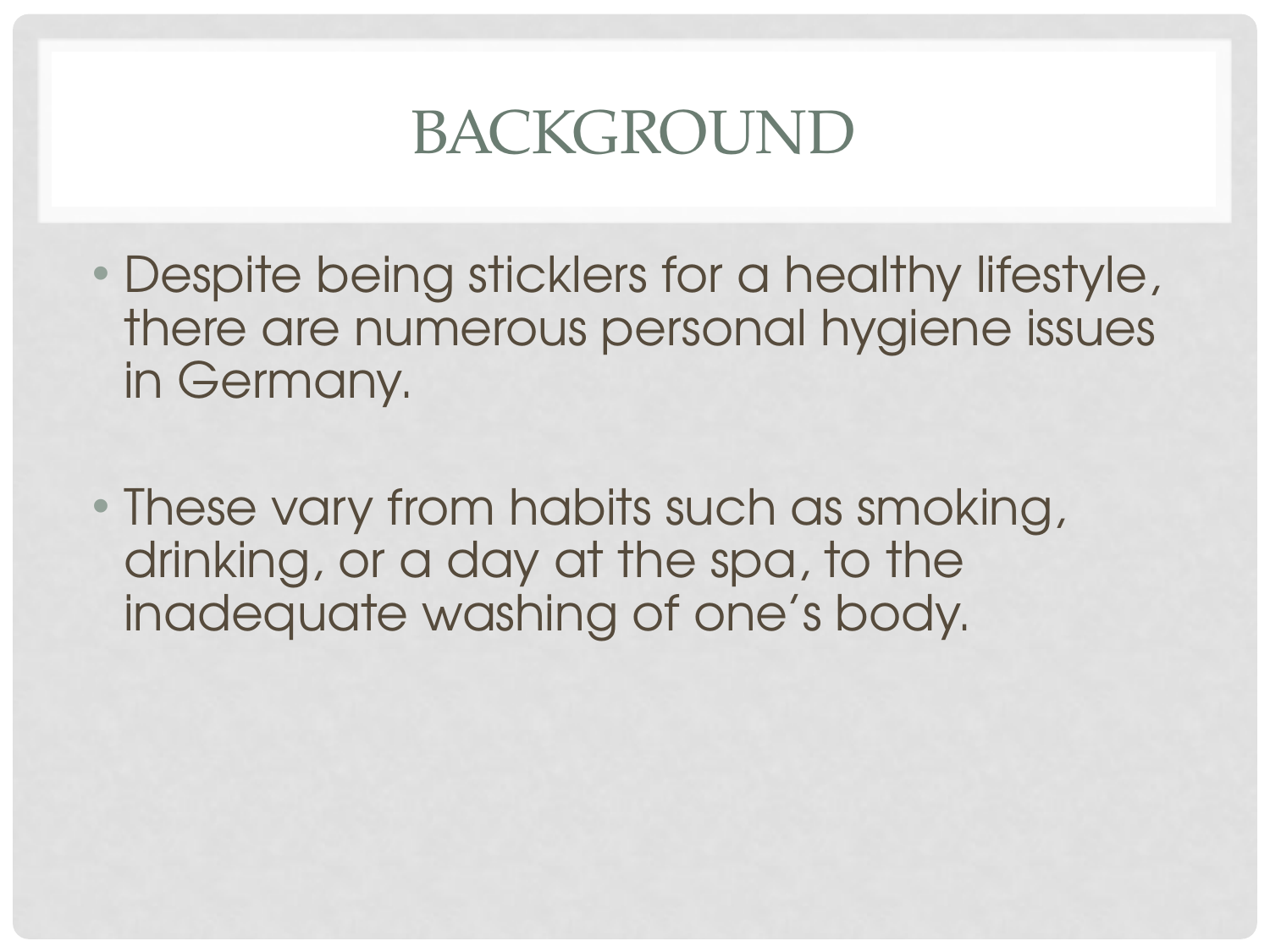

# Background
Despite being sticklers for a healthy lifestyle, there are numerous personal hygiene issues in Germany.

These vary from habits such as smoking, drinking, or a day at the spa, to the inadequate washing of one’s body.